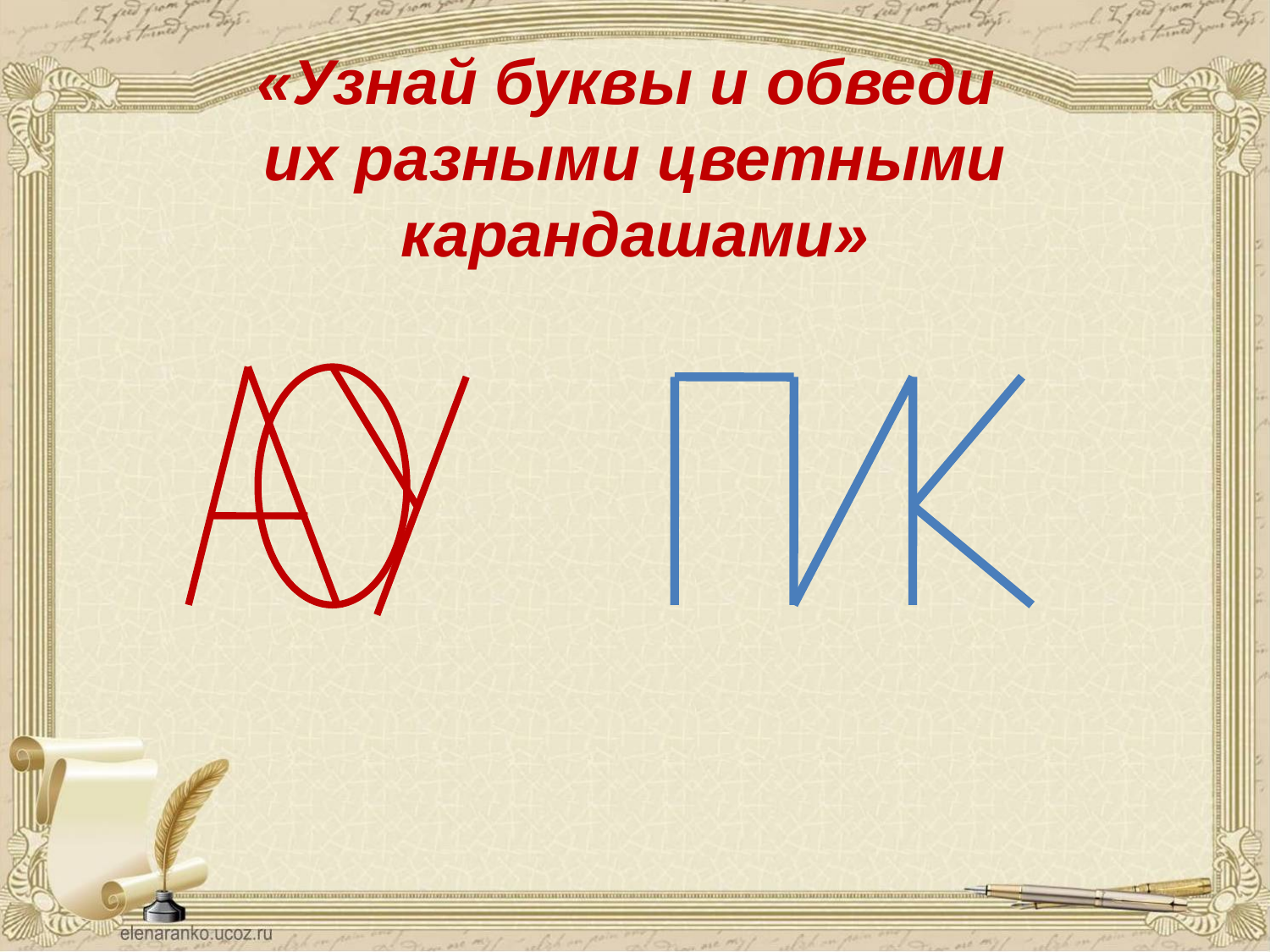

# «Узнай буквы и обведи их разными цветными карандашами»